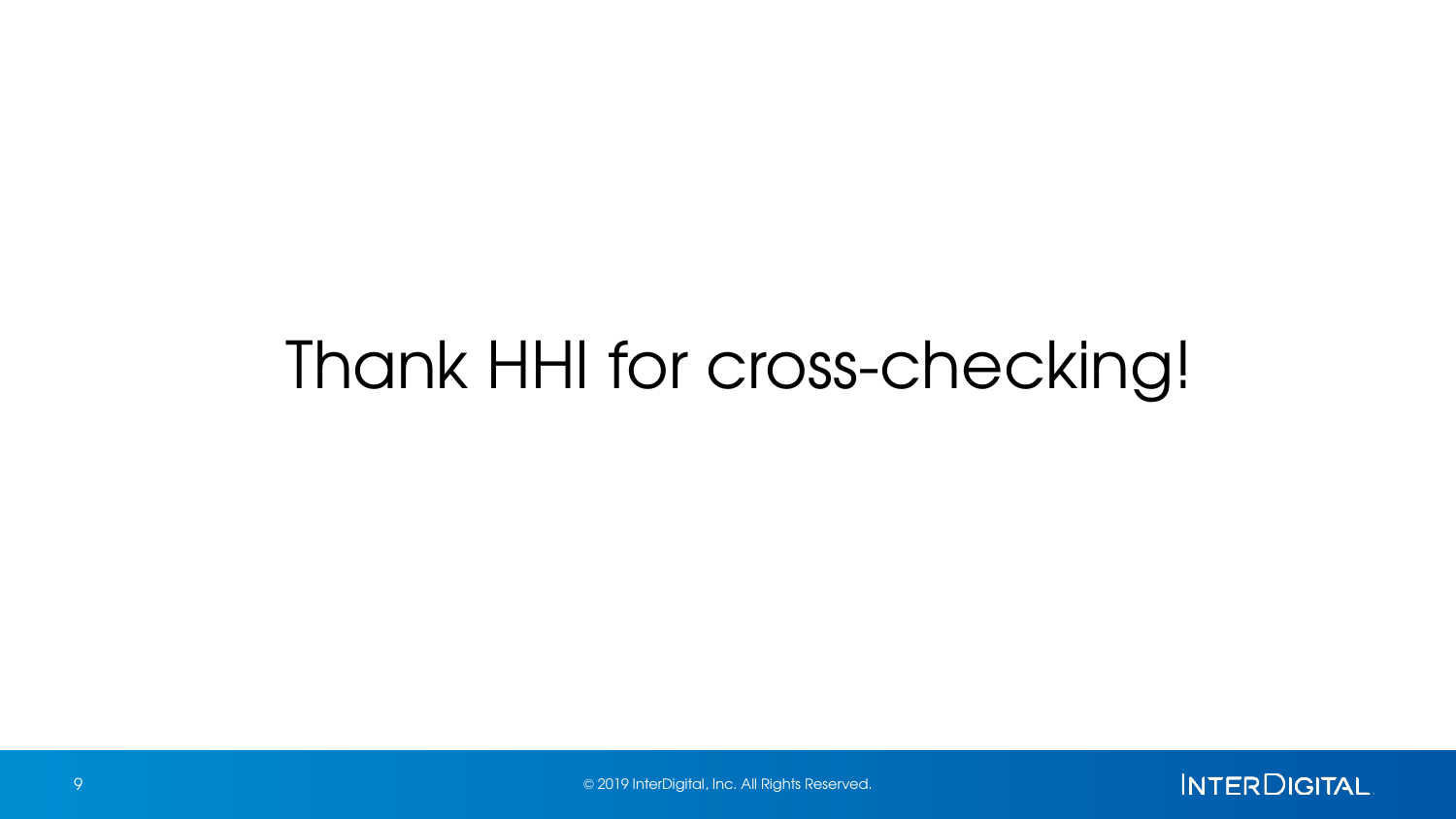

Thank HHI for cross-checking!
9
© 2019 InterDigital, Inc. All Rights Reserved.